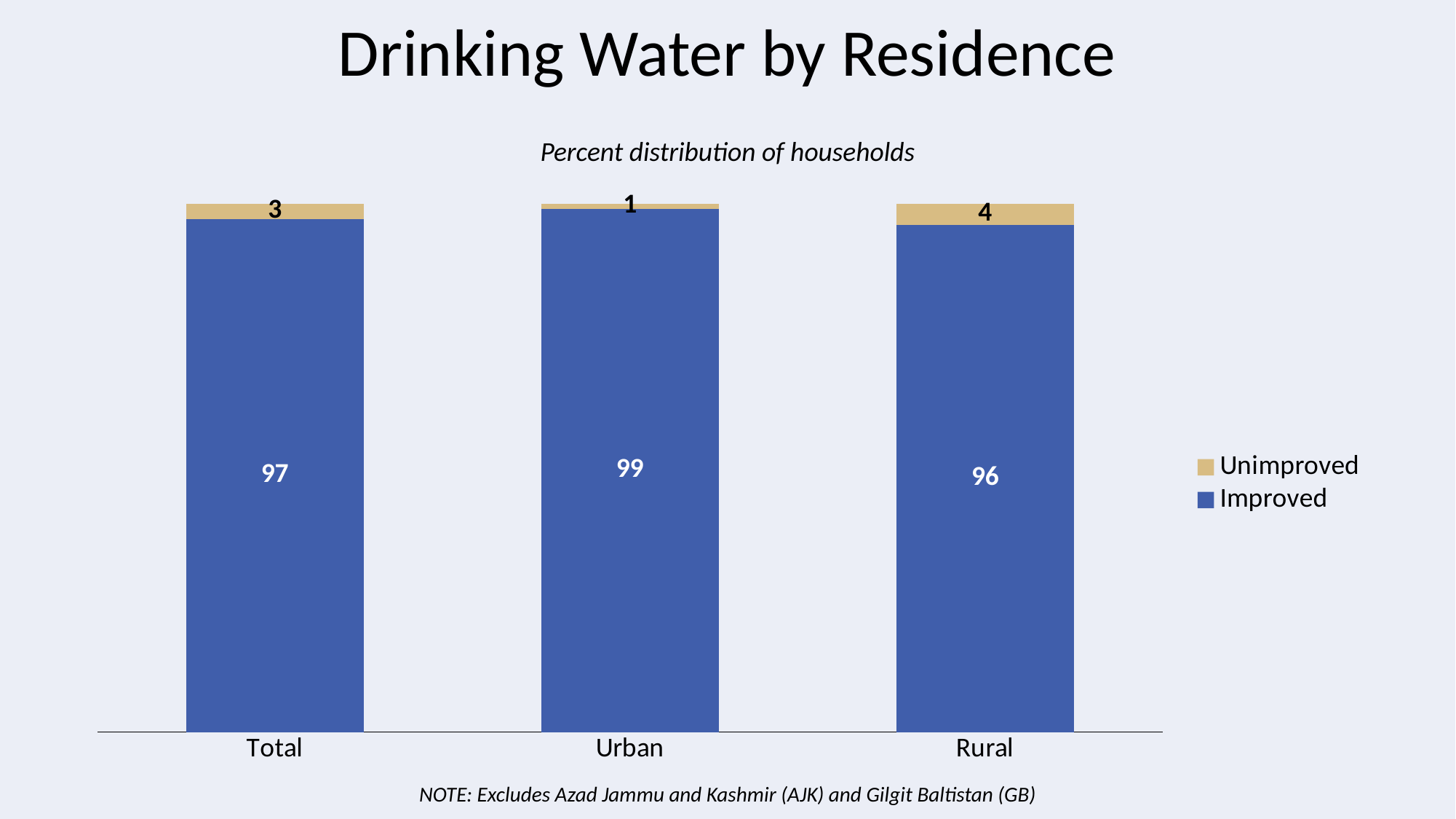

# Drinking Water by Residence
Percent distribution of households

### Chart

| Category | Improved | Unimproved |
|---|---|---|
| Total | 97.0 | 3.0 |
| Urban | 99.0 | 1.0 |
| Rural | 96.0 | 4.0 |
NOTE: Excludes Azad Jammu and Kashmir (AJK) and Gilgit Baltistan (GB)